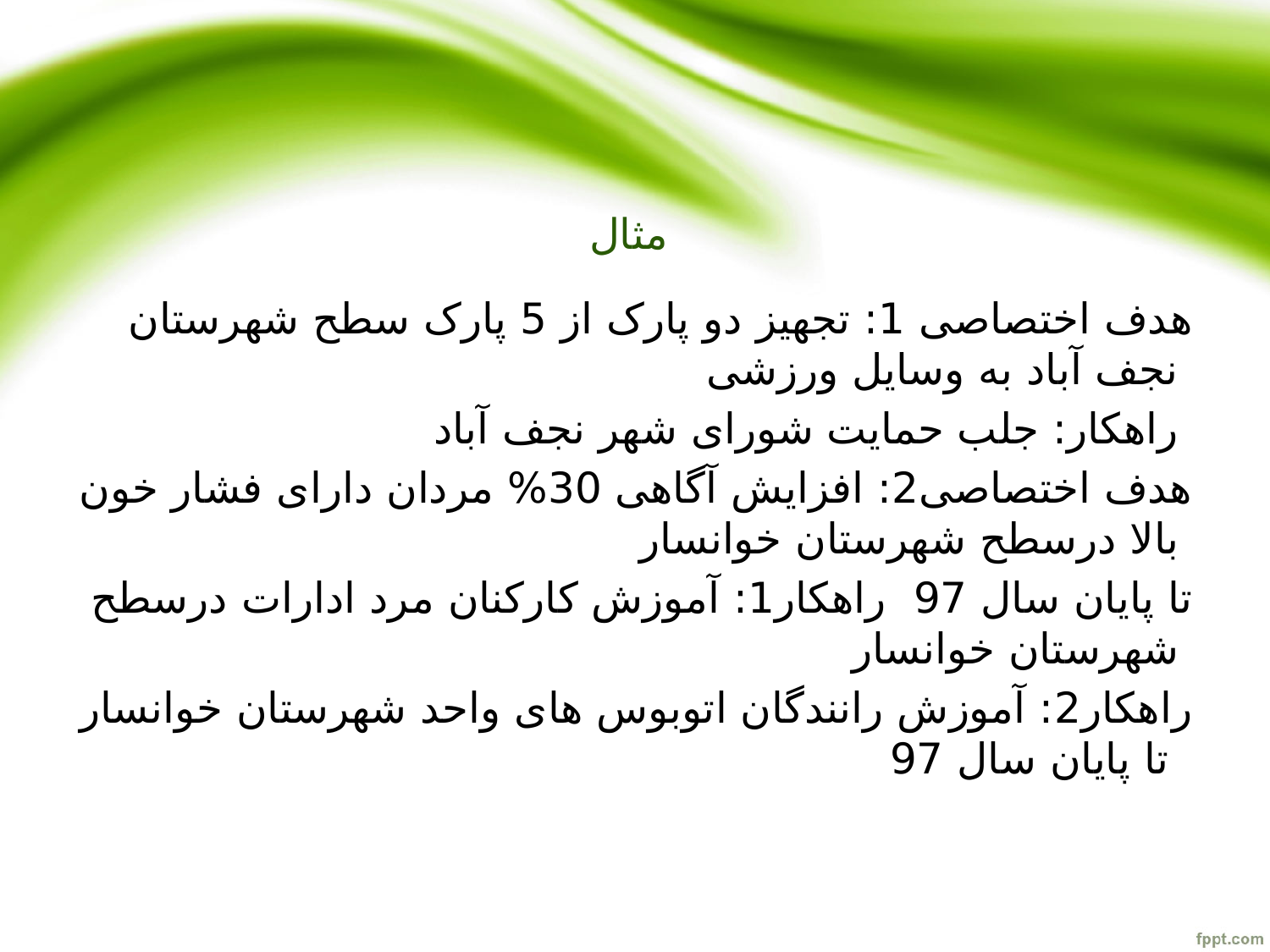

# مثال
هدف اختصاصی 1: تجهیز دو پارک از 5 پارک سطح شهرستان نجف آباد به وسایل ورزشی
راهکار: جلب حمایت شورای شهر نجف آباد
هدف اختصاصی2: افزایش آگاهی 30% مردان دارای فشار خون بالا درسطح شهرستان خوانسار
تا پایان سال 97  راهکار1: آموزش کارکنان مرد ادارات درسطح شهرستان خوانسار
راهکار2: آموزش رانندگان اتوبوس های واحد شهرستان خوانسار تا پایان سال 97